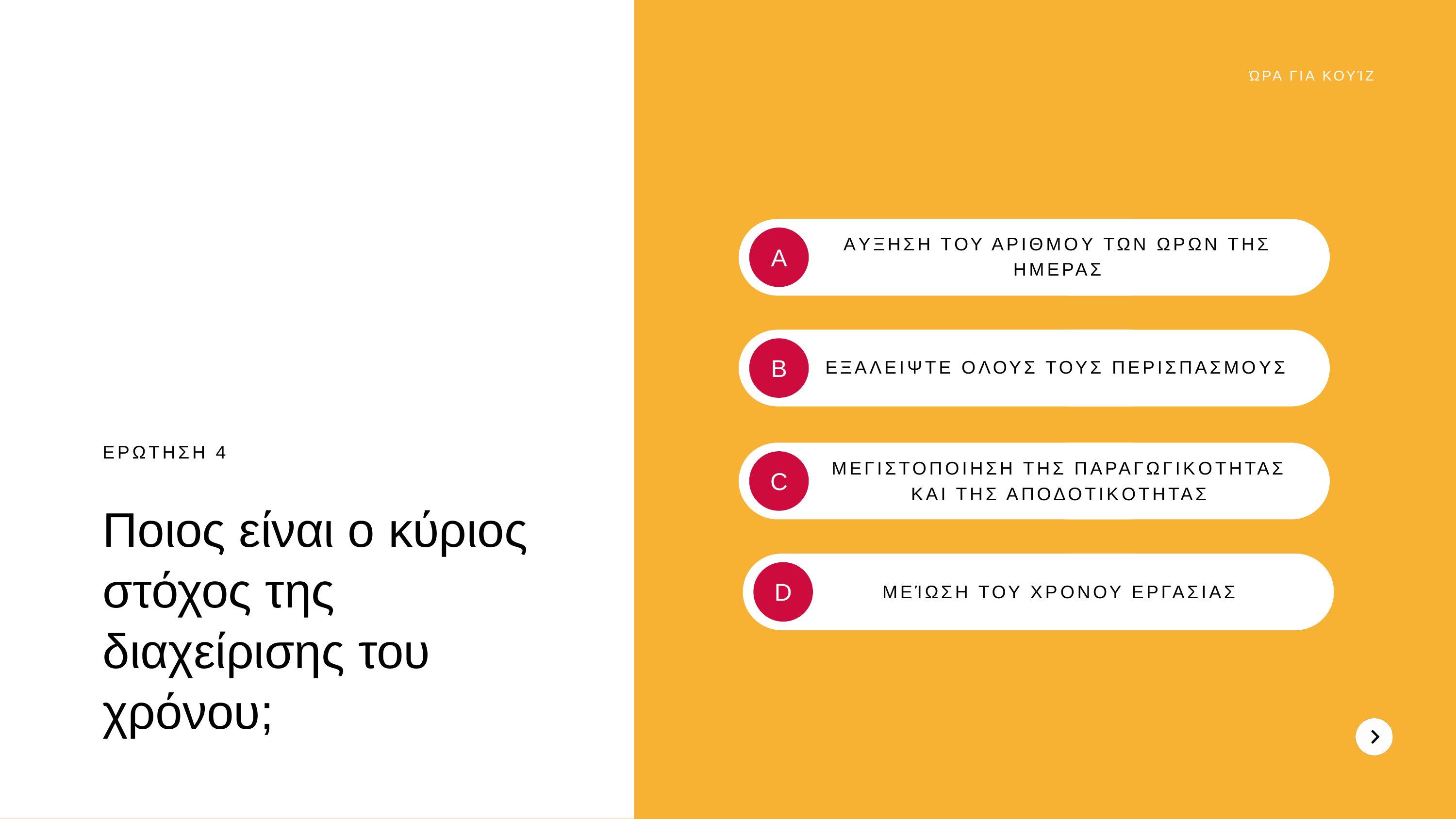

ΏΡΑ ΓΙΑ ΚΟΥΊΖ

ΑΥΞΗΣΗ ΤΟΥ ΑΡΙΘΜΟΥ ΤΩΝ ΩΡΩΝ ΤΗΣ ΗΜΕΡΑΣ
A

B
ΕΞΑΛΕΙΨΤΕ ΟΛΟΥΣ ΤΟΥΣ ΠΕΡΙΣΠΑΣΜΟΥΣ
ΕΡΩΤΗΣΗ 4
Ποιος είναι ο κύριος στόχος της διαχείρισης του χρόνου;

ΜΕΓΙΣΤΟΠΟΙΗΣΗ ΤΗΣ ΠΑΡΑΓΩΓΙΚΟΤΗΤΑΣ ΚΑΙ ΤΗΣ ΑΠΟΔΟΤΙΚΟΤΗΤΑΣ
C

D
ΜΕΊΩΣΗ ΤΟΥ ΧΡΟΝΟΥ ΕΡΓΑΣΙΑΣ